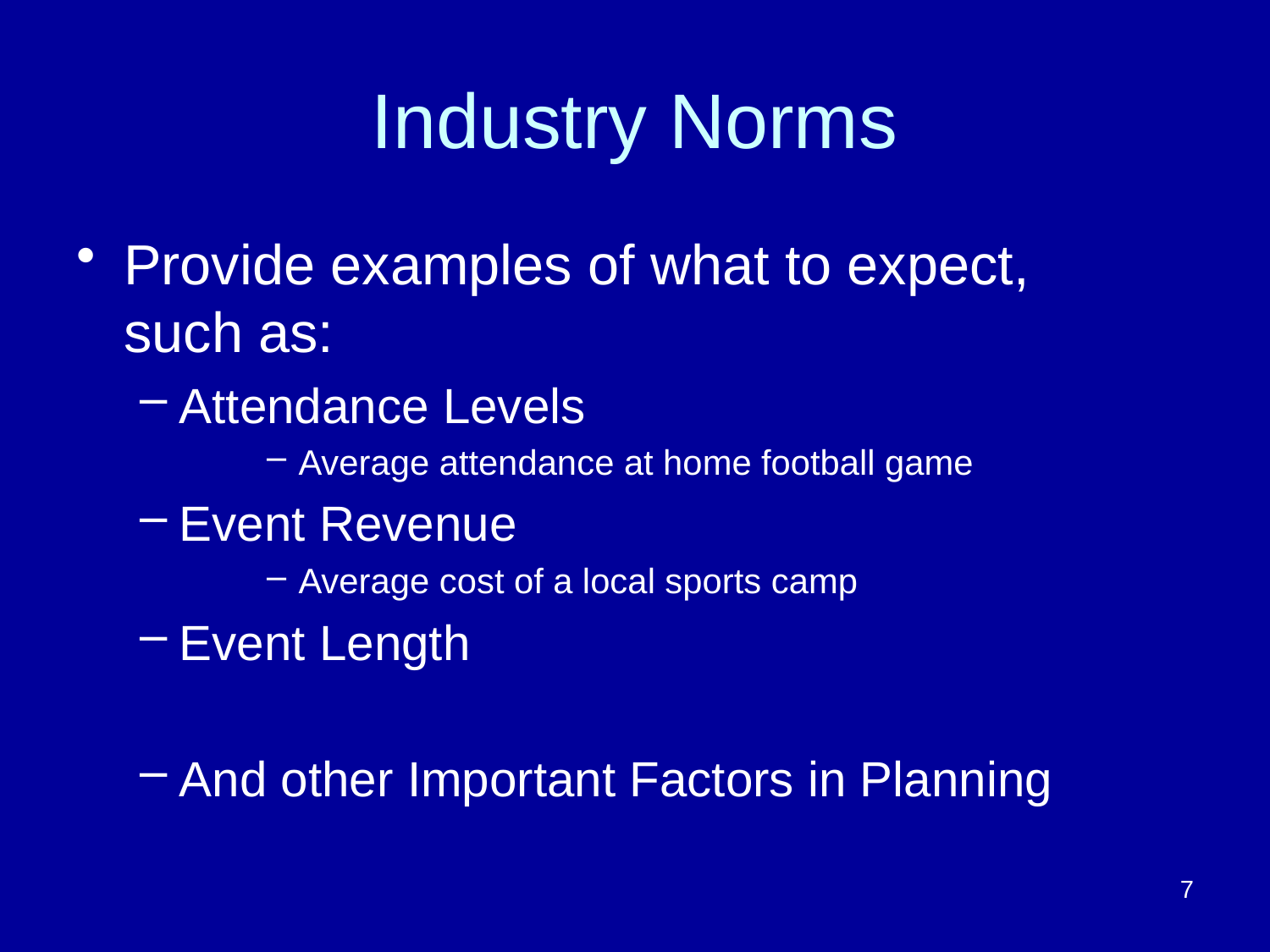

# Industry Norms
Provide examples of what to expect, such as:
Attendance Levels
Average attendance at home football game
Event Revenue
Average cost of a local sports camp
Event Length

And other Important Factors in Planning

7